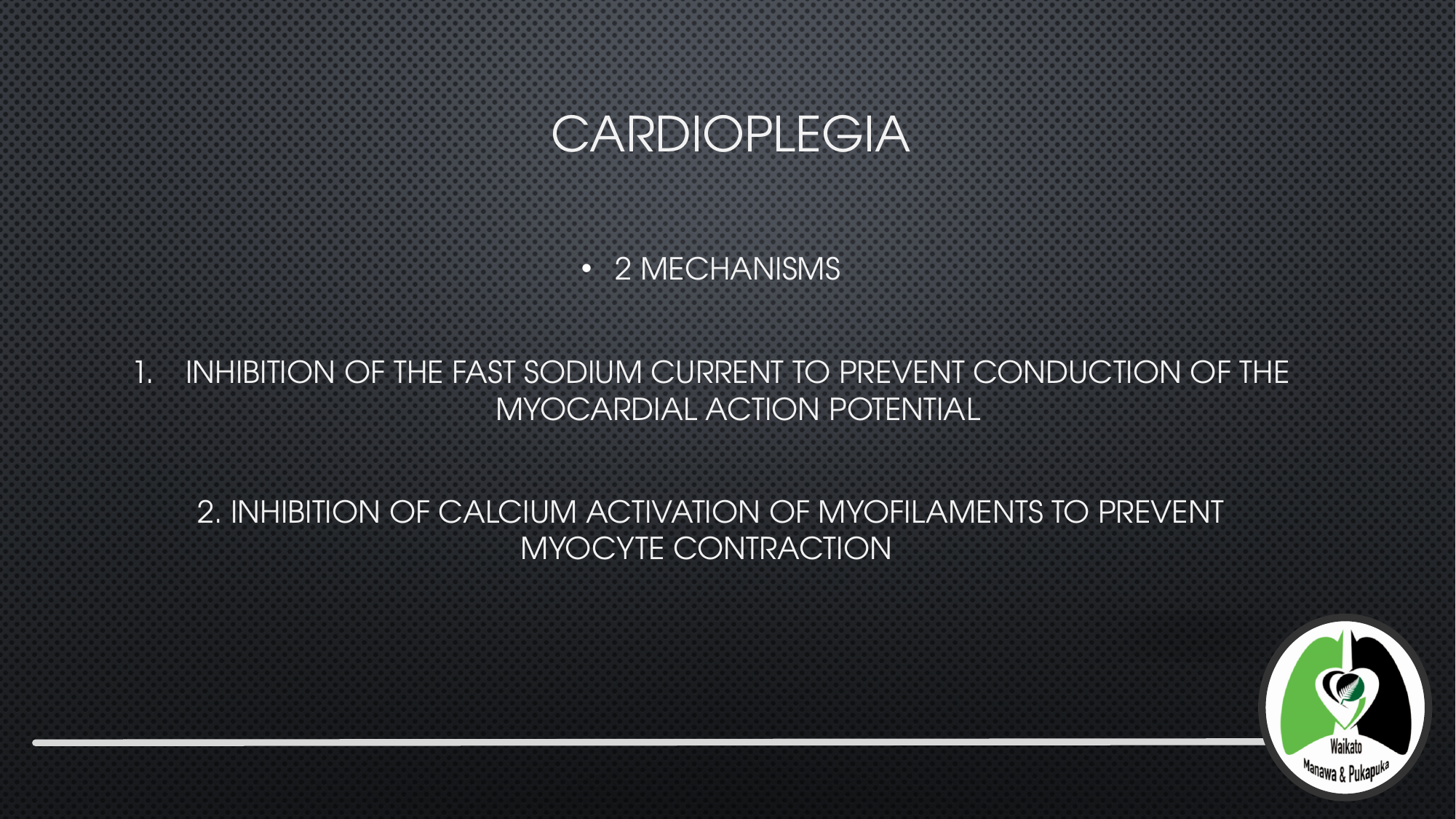

# Cardioplegia

2 MECHANISMS

Inhibition of the fast sodium current to prevent conduction of the myocardial action potential

2. Inhibition of calcium activation of myofilaments to prevent myocyte contraction